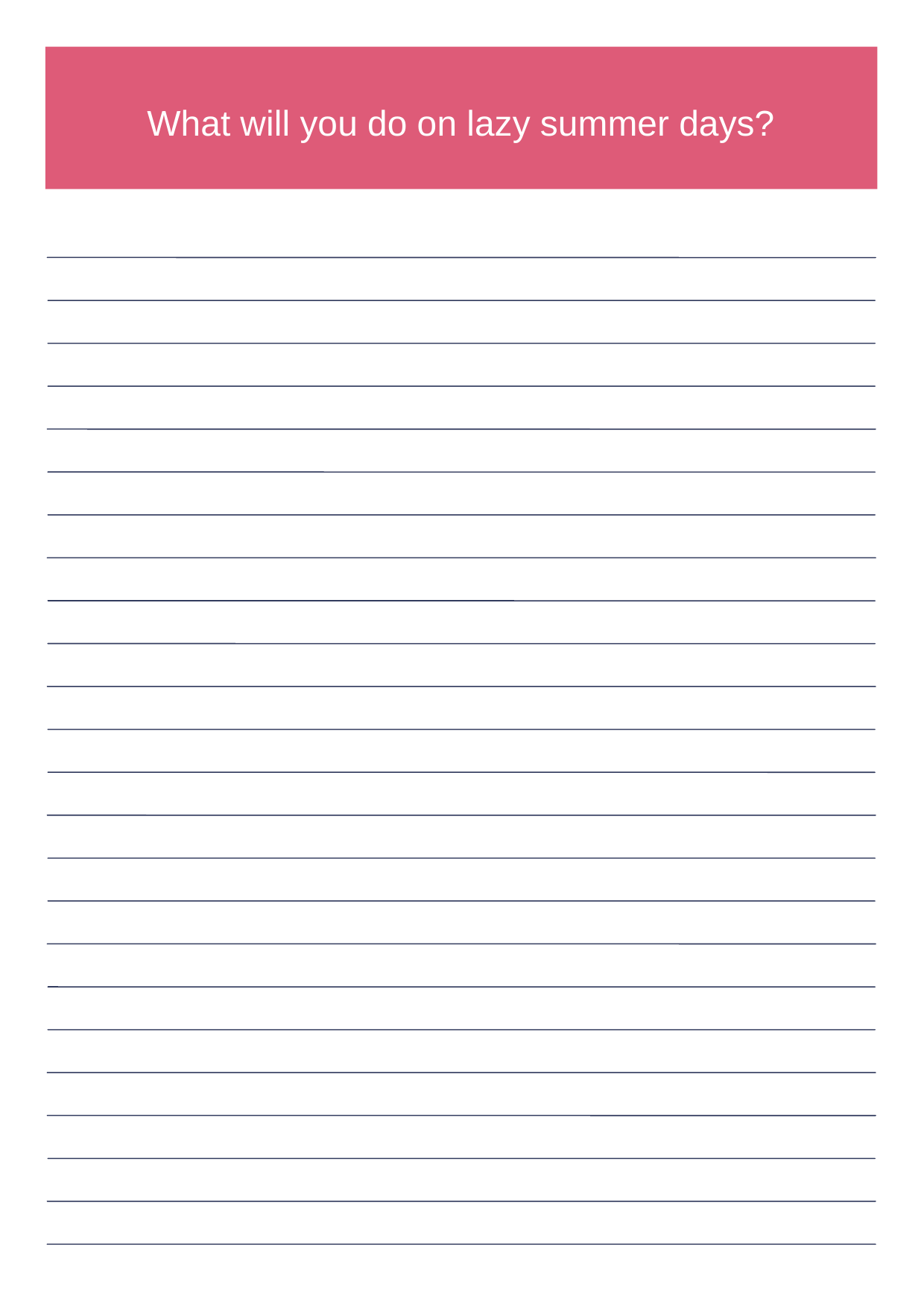

What will you do on lazy summer days?